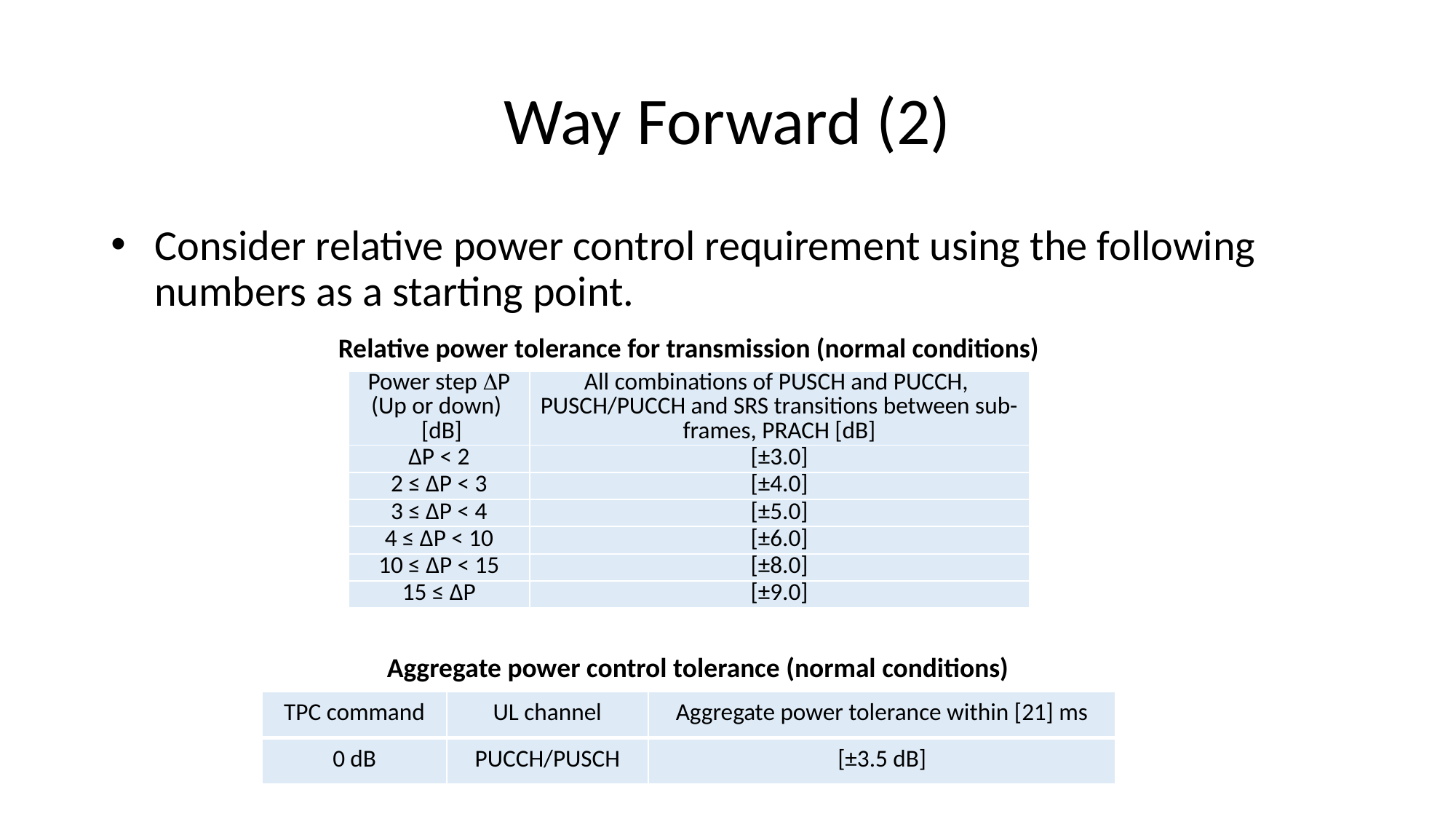

# Way Forward (2)
Consider relative power control requirement using the following numbers as a starting point.
Relative power tolerance for transmission (normal conditions)
| Power step ΔP (Up or down) [dB] | All combinations of PUSCH and PUCCH, PUSCH/PUCCH and SRS transitions between sub-frames, PRACH [dB] |
| --- | --- |
| ΔP < 2 | [±3.0] |
| 2 ≤ ΔP < 3 | [±4.0] |
| 3 ≤ ΔP < 4 | [±5.0] |
| 4 ≤ ΔP < 10 | [±6.0] |
| 10 ≤ ΔP < 15 | [±8.0] |
| 15 ≤ ΔP | [±9.0] |
Aggregate power control tolerance (normal conditions)
| TPC command | UL channel | Aggregate power tolerance within [21] ms |
| --- | --- | --- |
| 0 dB | PUCCH/PUSCH | [±3.5 dB] |